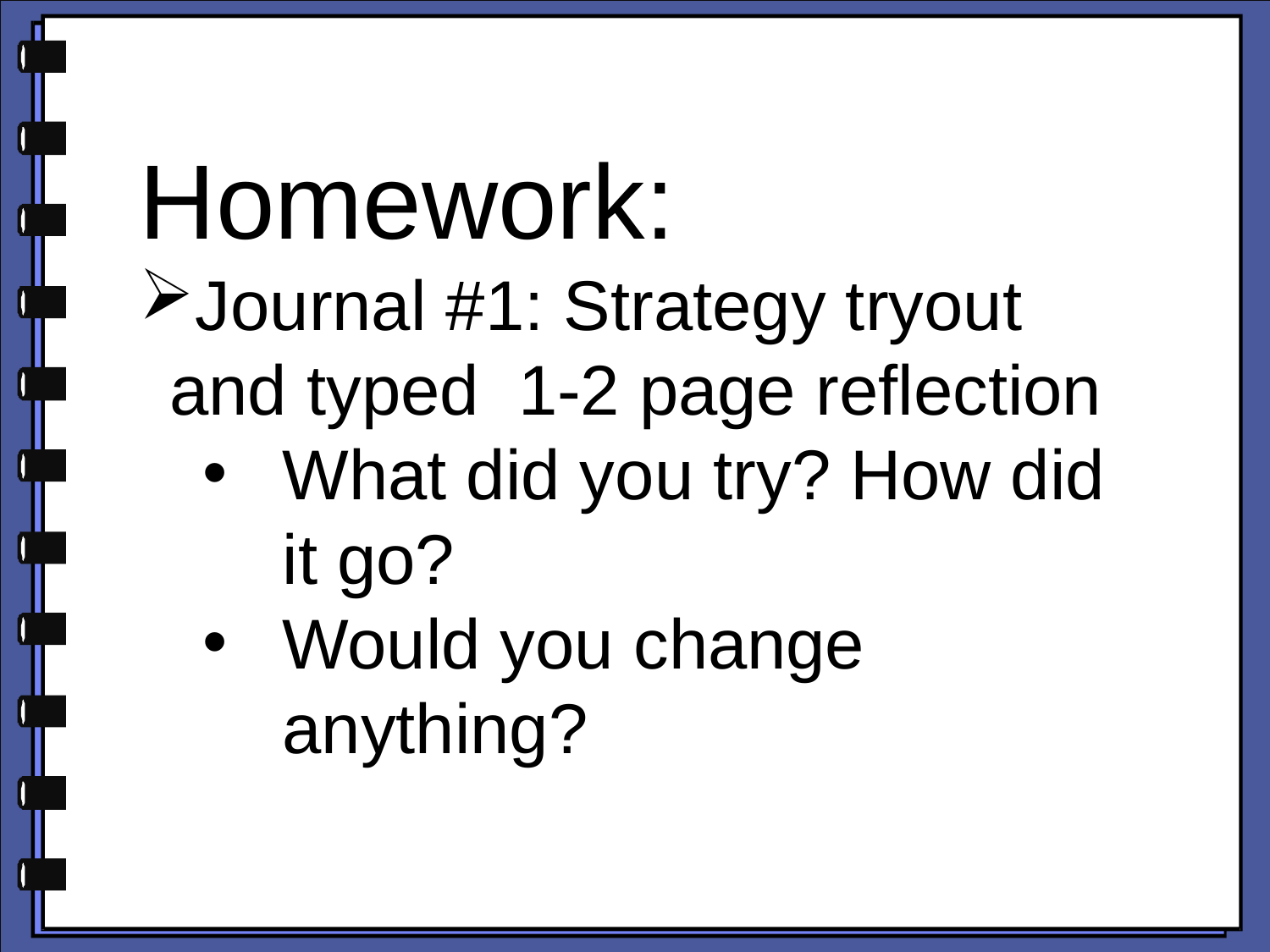

Homework:
Journal #1: Strategy tryout and typed  1-2 page reflection
What did you try? How did it go?
Would you change anything?